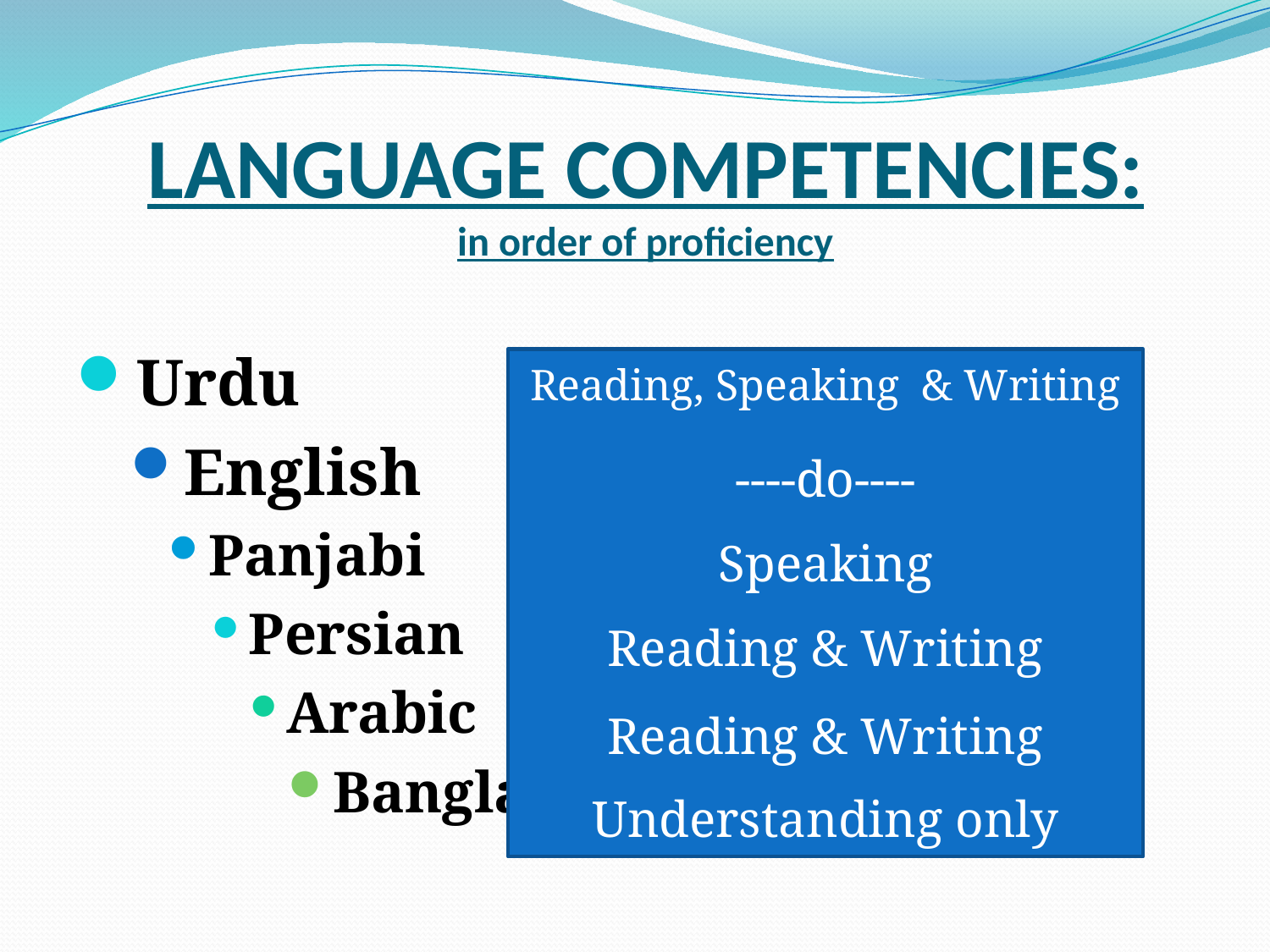

# LANGUAGE COMPETENCIES: in order of proficiency

Urdu
English
Panjabi
Persian
Arabic
Bangla

Reading, Speaking  & Writing

----do----

Speaking

Reading & Writing

Reading & Writing

Understanding only